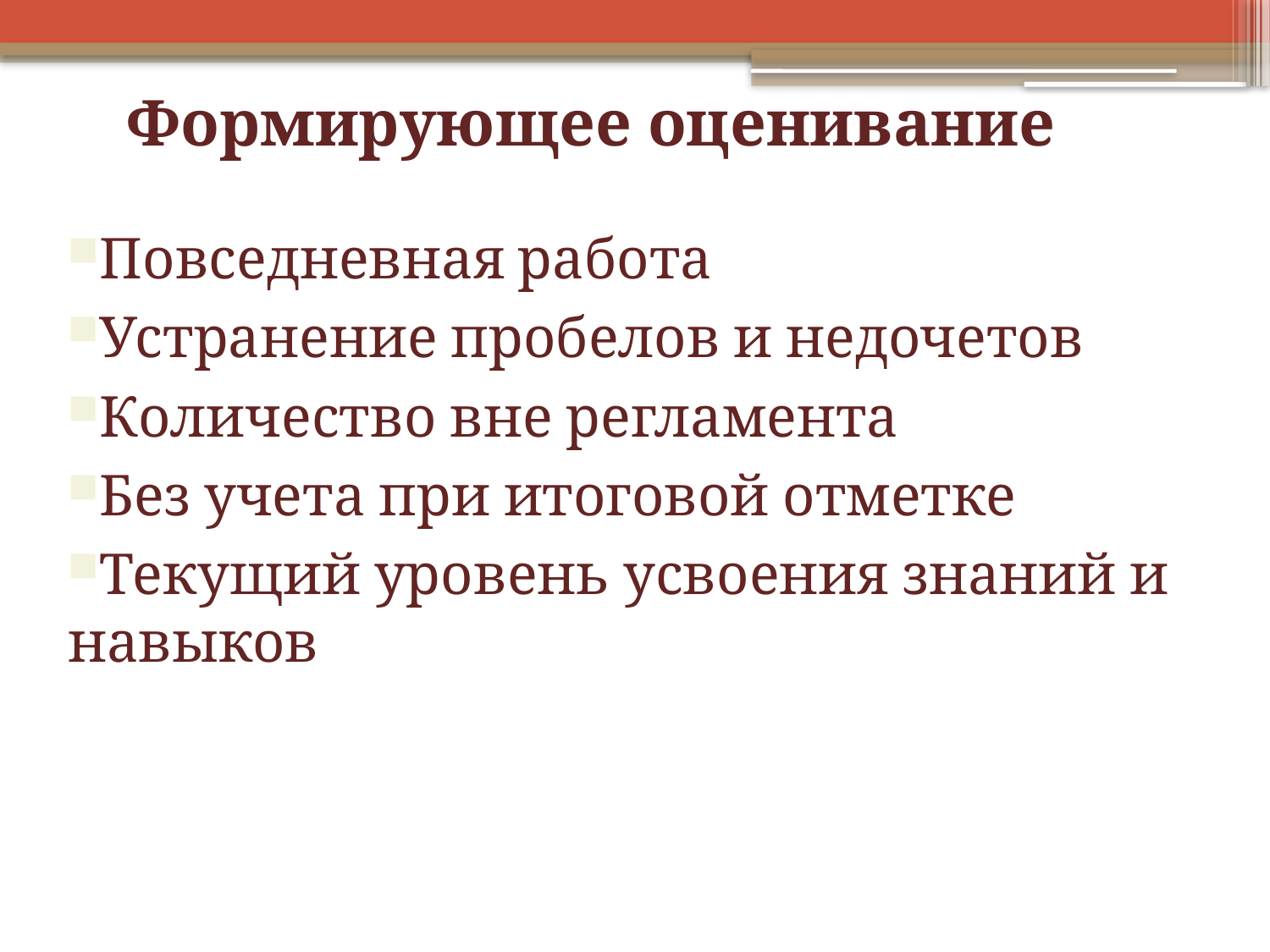

Формирующее оценивание
Повседневная работа
Устранение пробелов и недочетов
Количество вне регламента
Без учета при итоговой отметке
Текущий уровень усвоения знаний и навыков